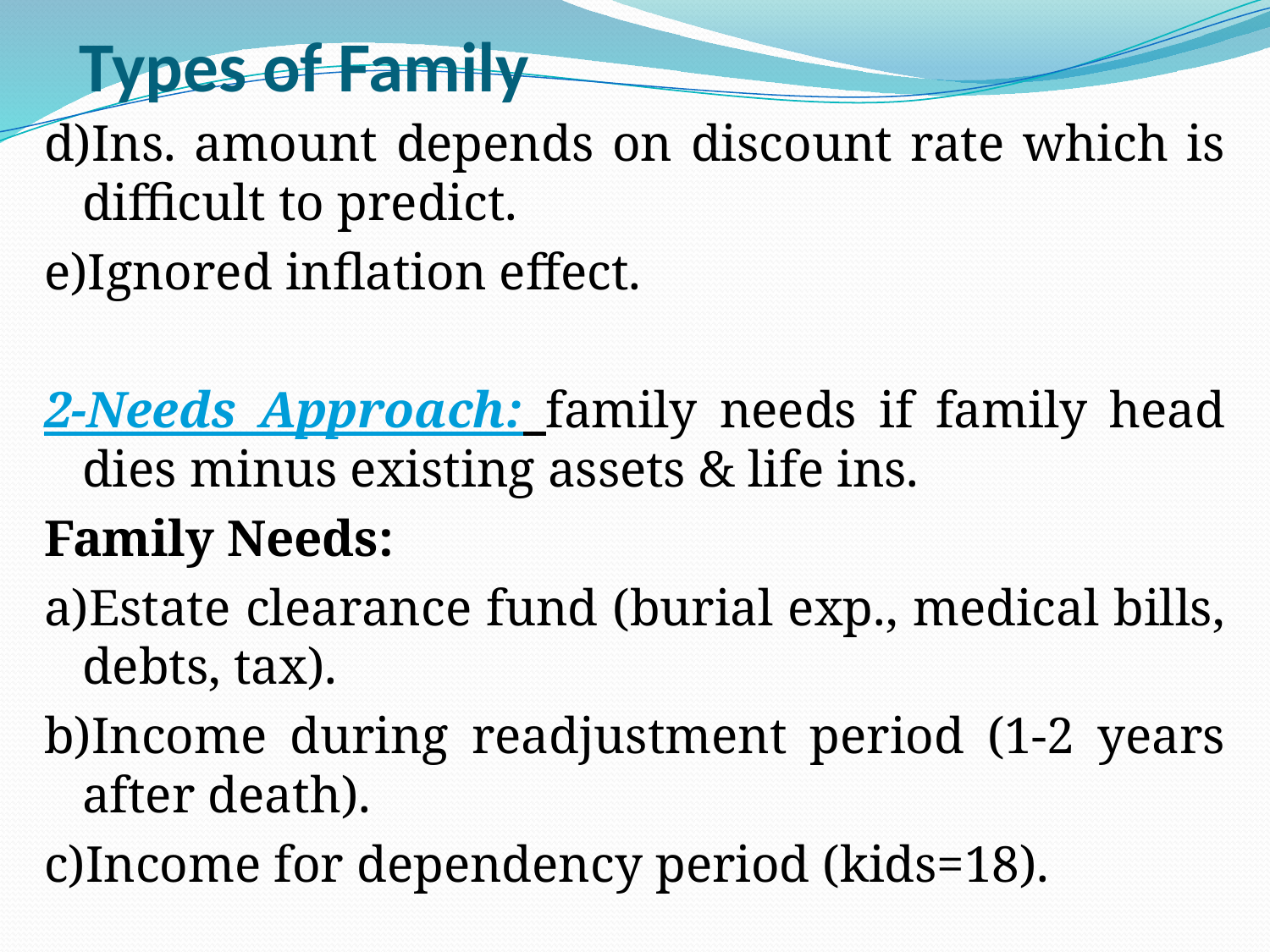

# Types of Family
d)Ins. amount depends on discount rate which is difficult to predict.
e)Ignored inflation effect.

2-Needs Approach: family needs if family head dies minus existing assets & life ins.
Family Needs:
a)Estate clearance fund (burial exp., medical bills, debts, tax).
b)Income during readjustment period (1-2 years after death).
c)Income for dependency period (kids=18).